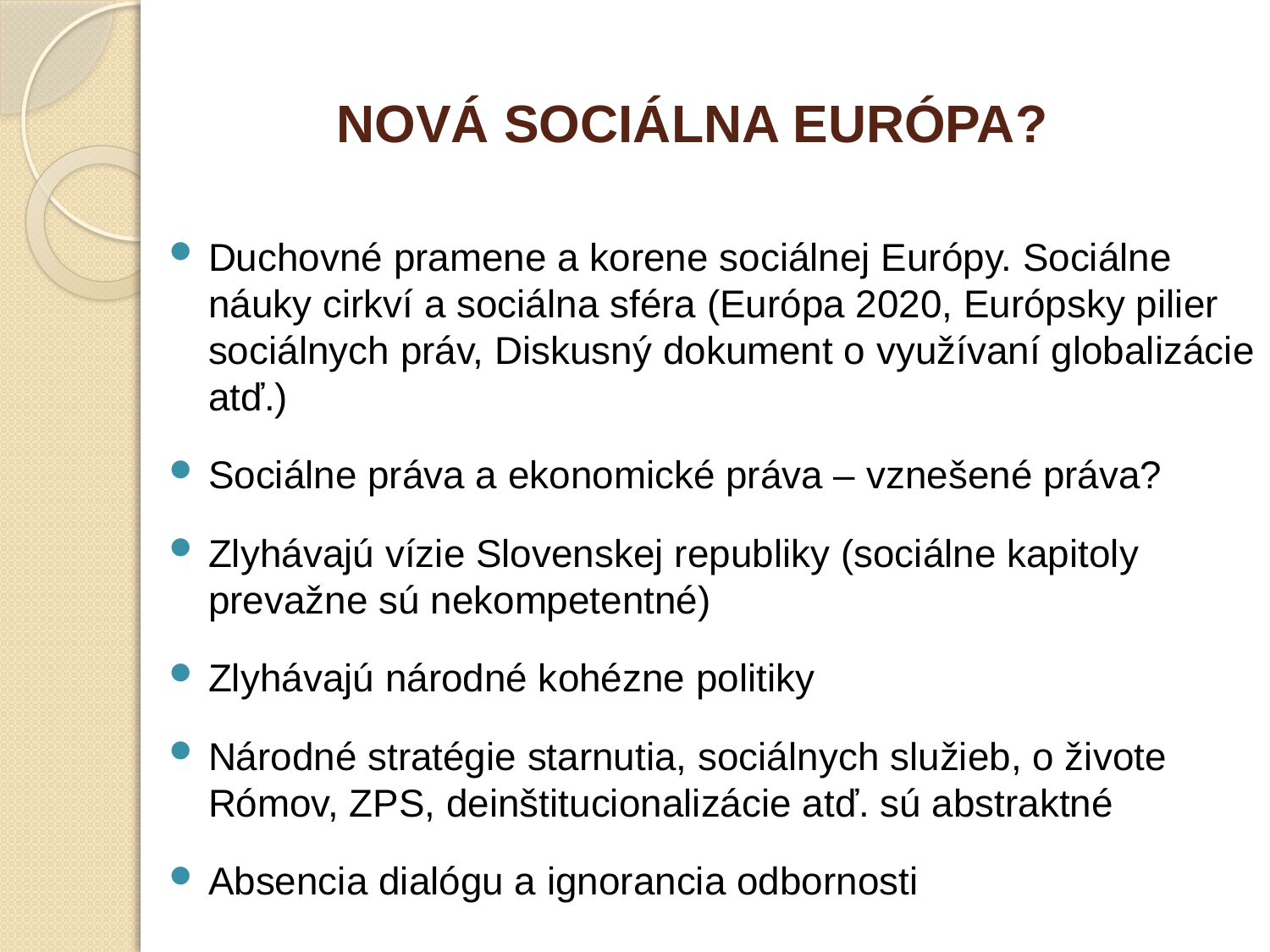

# NOVÁ SOCIÁLNA EURÓPA?
Duchovné pramene a korene sociálnej Európy. Sociálne náuky cirkví a sociálna sféra (Európa 2020, Európsky pilier sociálnych práv, Diskusný dokument o využívaní globalizácie atď.)
Sociálne práva a ekonomické práva – vznešené práva?
Zlyhávajú vízie Slovenskej republiky (sociálne kapitoly prevažne sú nekompetentné)
Zlyhávajú národné kohézne politiky
Národné stratégie starnutia, sociálnych služieb, o živote Rómov, ZPS, deinštitucionalizácie atď. sú abstraktné
Absencia dialógu a ignorancia odbornosti